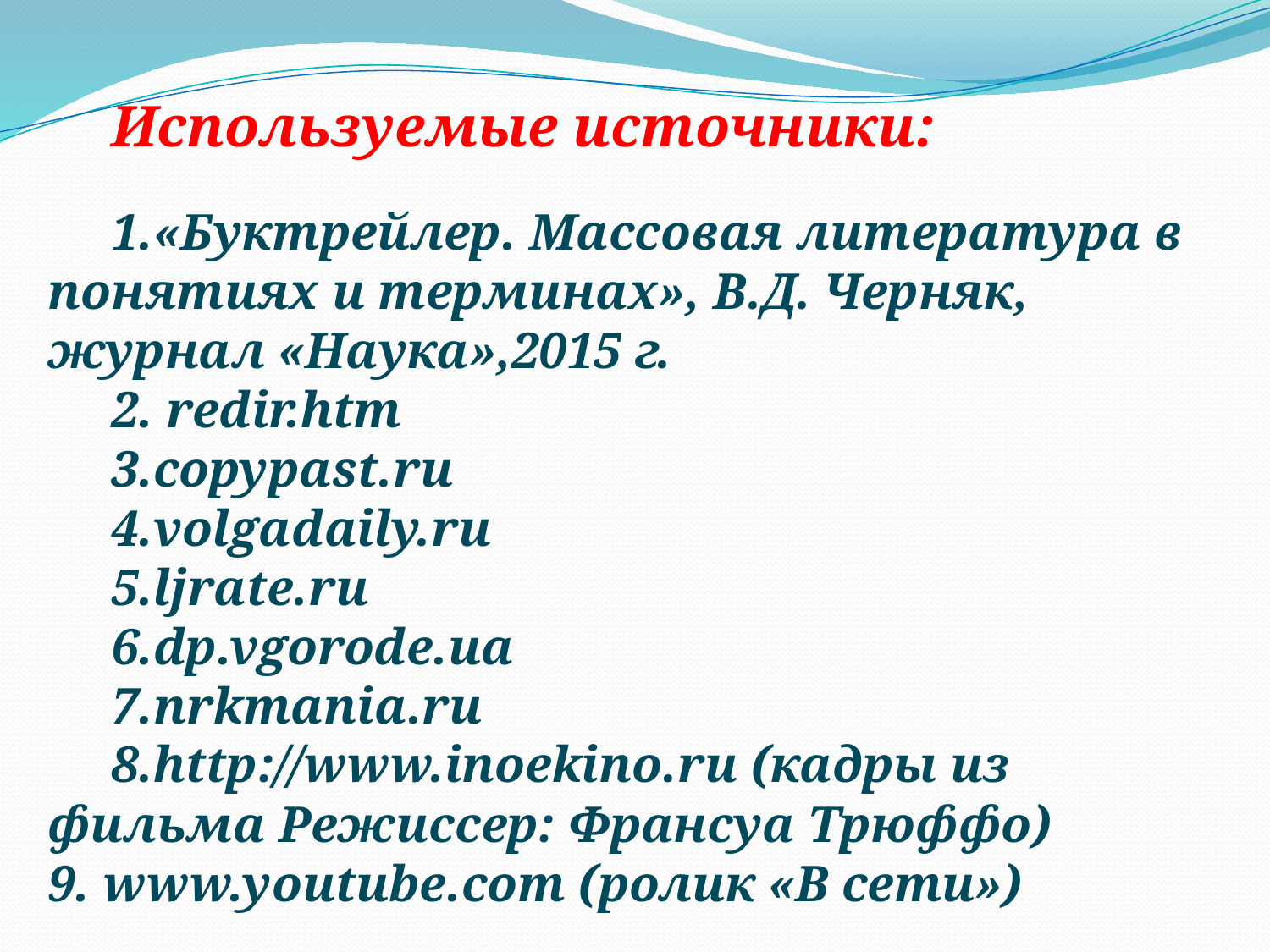

Используемые источники:

«Буктрейлер. Массовая литература в понятиях и терминах», В.Д. Черняк, журнал «Наука»,2015 г.
 redir.htm
copypast.ru
volgadaily.ru
ljrate.ru
dp.vgorode.ua
nrkmania.ru
http://www.inoekino.ru (кадры из фильма Режиссер: Франсуа Трюффо)
9. www.youtube.com (ролик «В сети»)